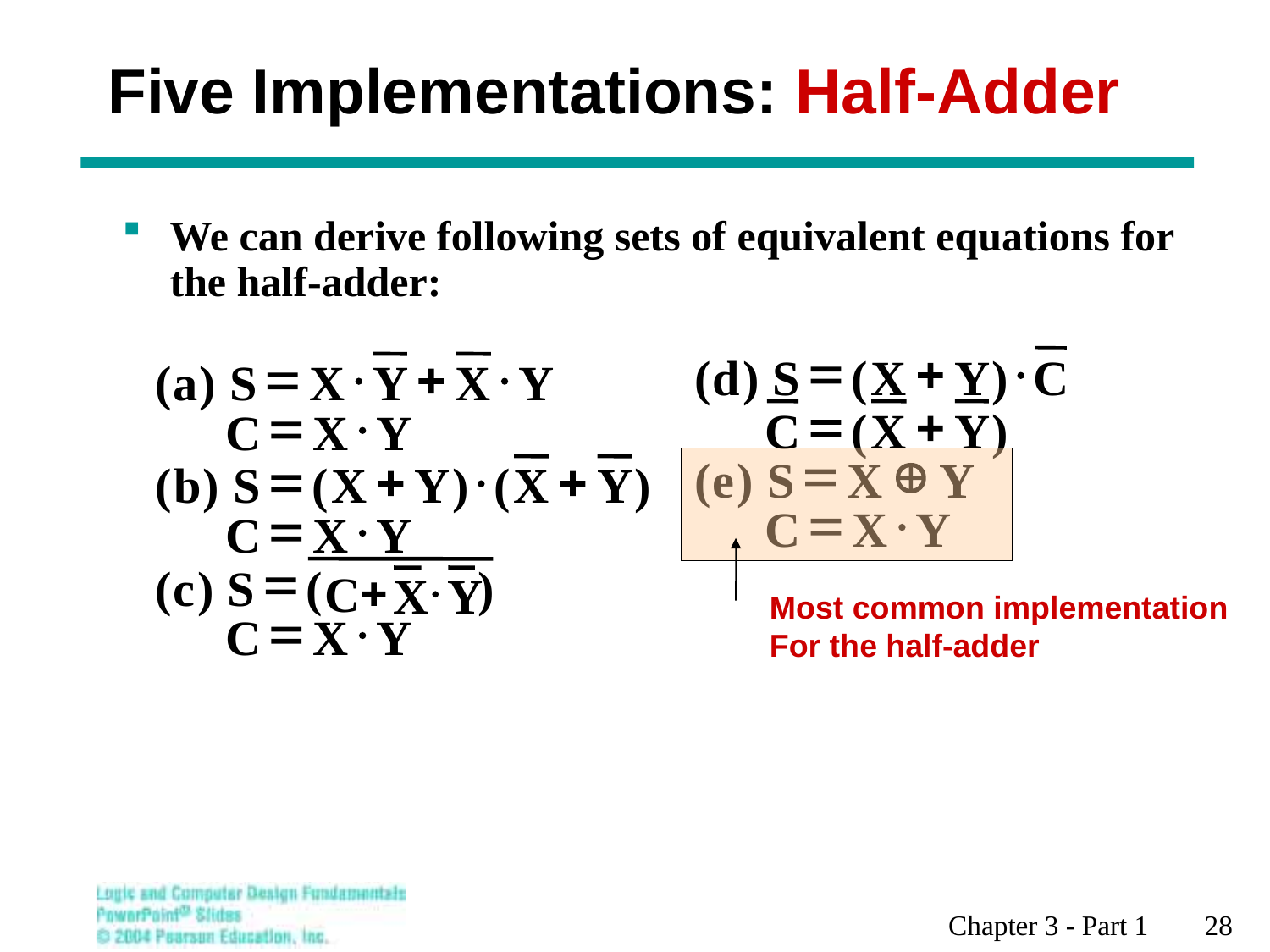

# Five Implementations: Half-Adder
We can derive following sets of equivalent equations for the half-adder:

=
+
⋅
(
d
)
S
(
X
Y
)
C

=
+
C
(
X
Y
)

=
⊕
(
e
)
S
X
Y
=
⋅
C
X
Y
=
⋅
+
⋅
(
a
)
S
X
Y
X
Y

=
⋅
C
X
Y
=
+
⋅
+
(
b
)
S
(
X
Y
)
(
X
Y
)

=
⋅
C
X
Y
=
(
c
)
S
(
)

+
⋅
C
X
Y

=
⋅
C
X
Y

Most common implementation
For the half-adder
Chapter 3 - Part 1        28